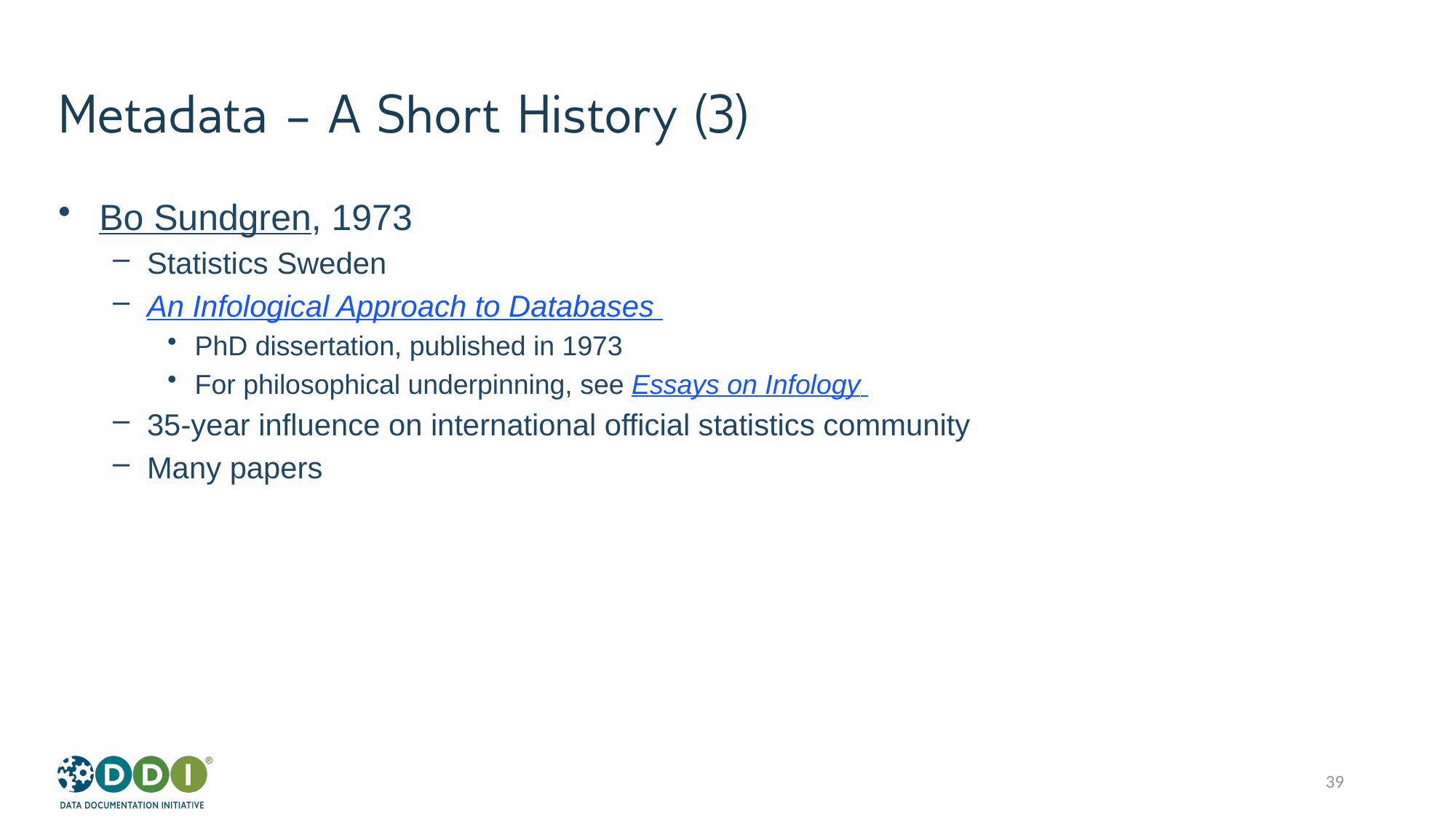

# Metadata – A Short History (3)
Bo Sundgren, 1973
Statistics Sweden
An Infological Approach to Databases
PhD dissertation, published in 1973
For philosophical underpinning, see Essays on Infology
35-year influence on international official statistics community
Many papers
39